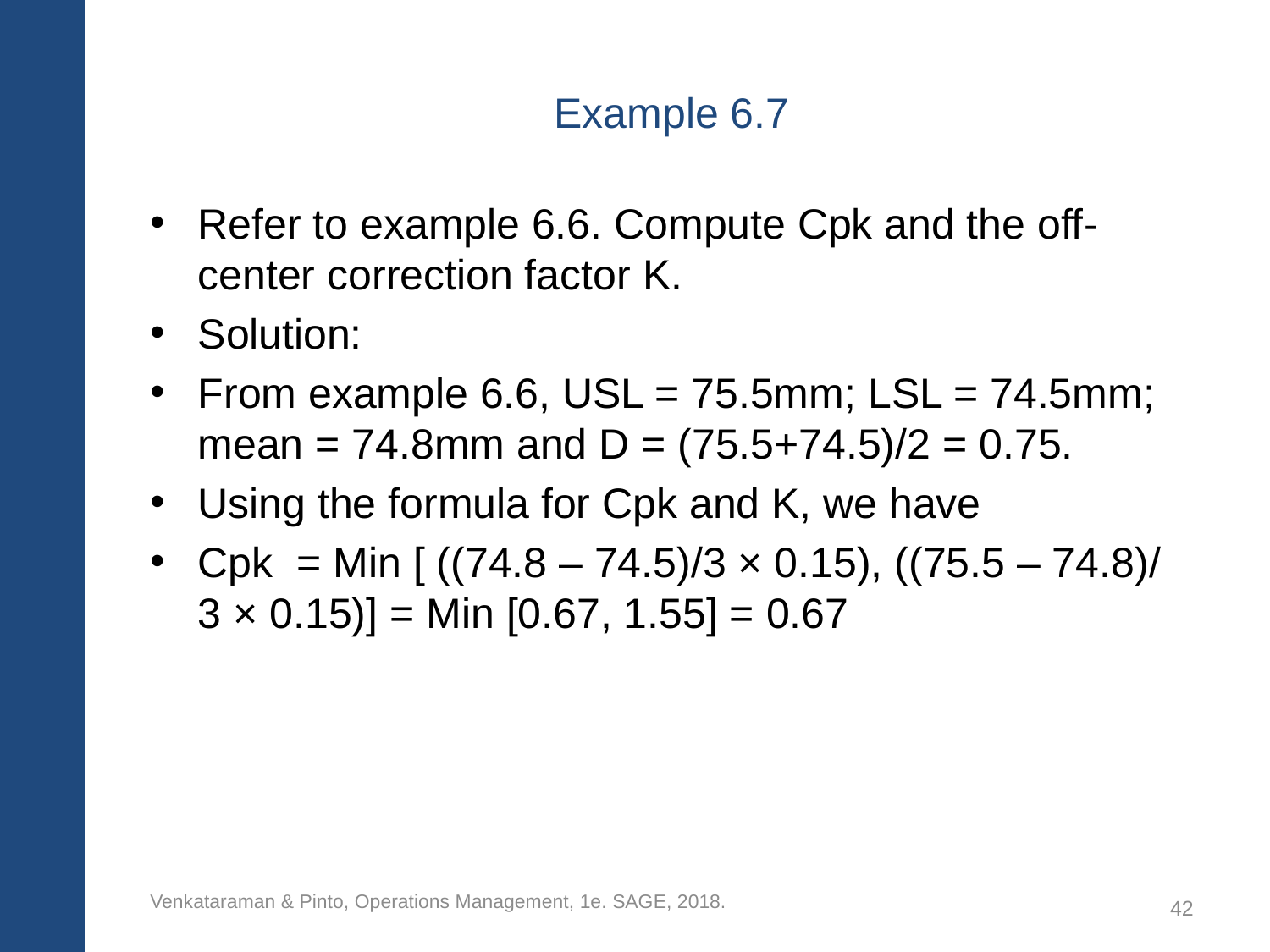

# Example 6.7
Refer to example 6.6. Compute Cpk and the off-center correction factor K.
Solution:
From example 6.6, USL = 75.5mm; LSL = 74.5mm; mean = 74.8mm and D = (75.5+74.5)/2 = 0.75.
Using the formula for Cpk and K, we have
Cpk  = Min [ ((74.8 – 74.5)/3 × 0.15), ((75.5 – 74.8)/ 3 × 0.15)] = Min [0.67, 1.55] = 0.67
Venkataraman & Pinto, Operations Management, 1e. SAGE, 2018.
42